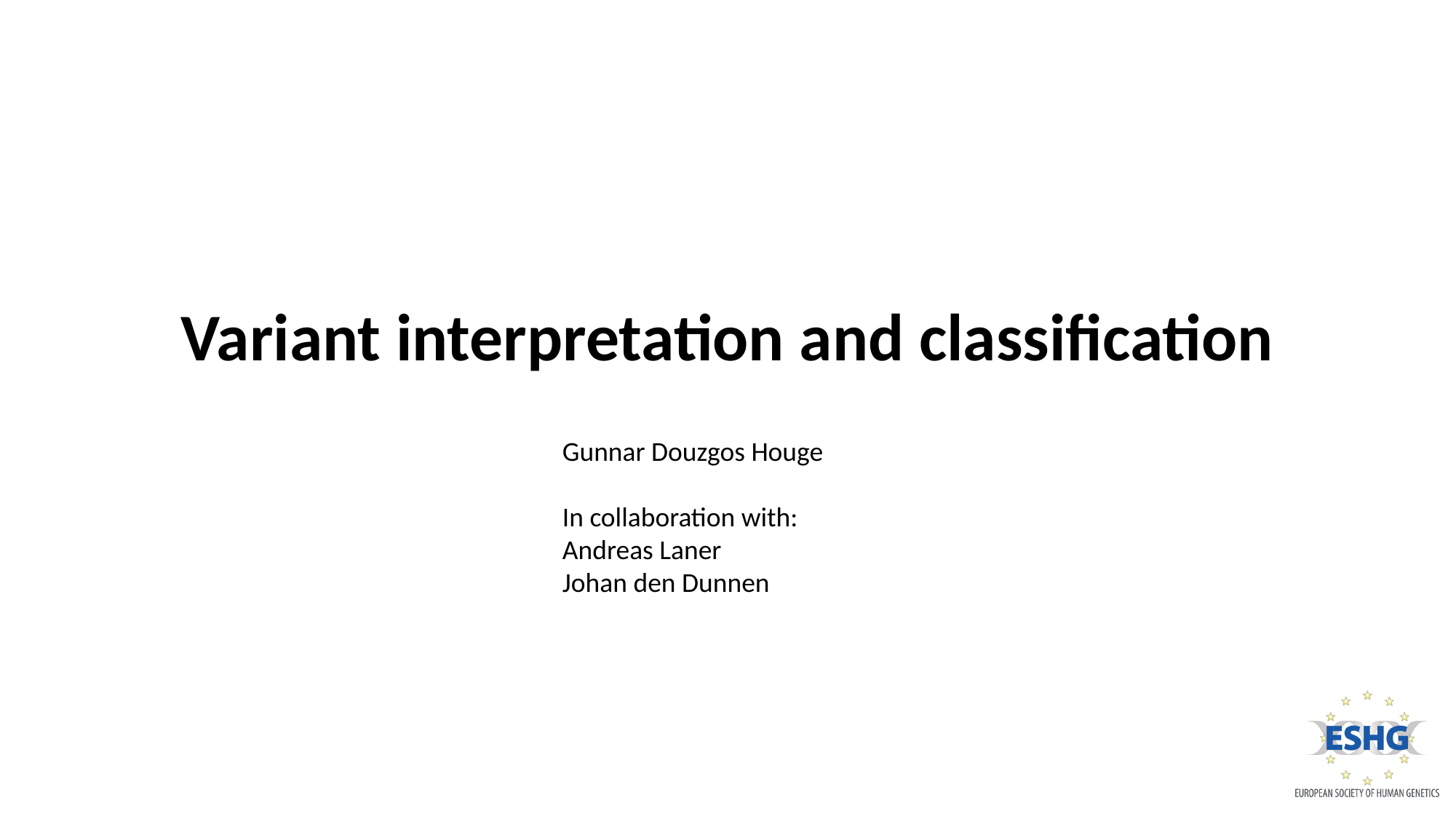

Variant interpretation and classification
Gunnar Douzgos Houge

In collaboration with:
Andreas Laner
Johan den Dunnen